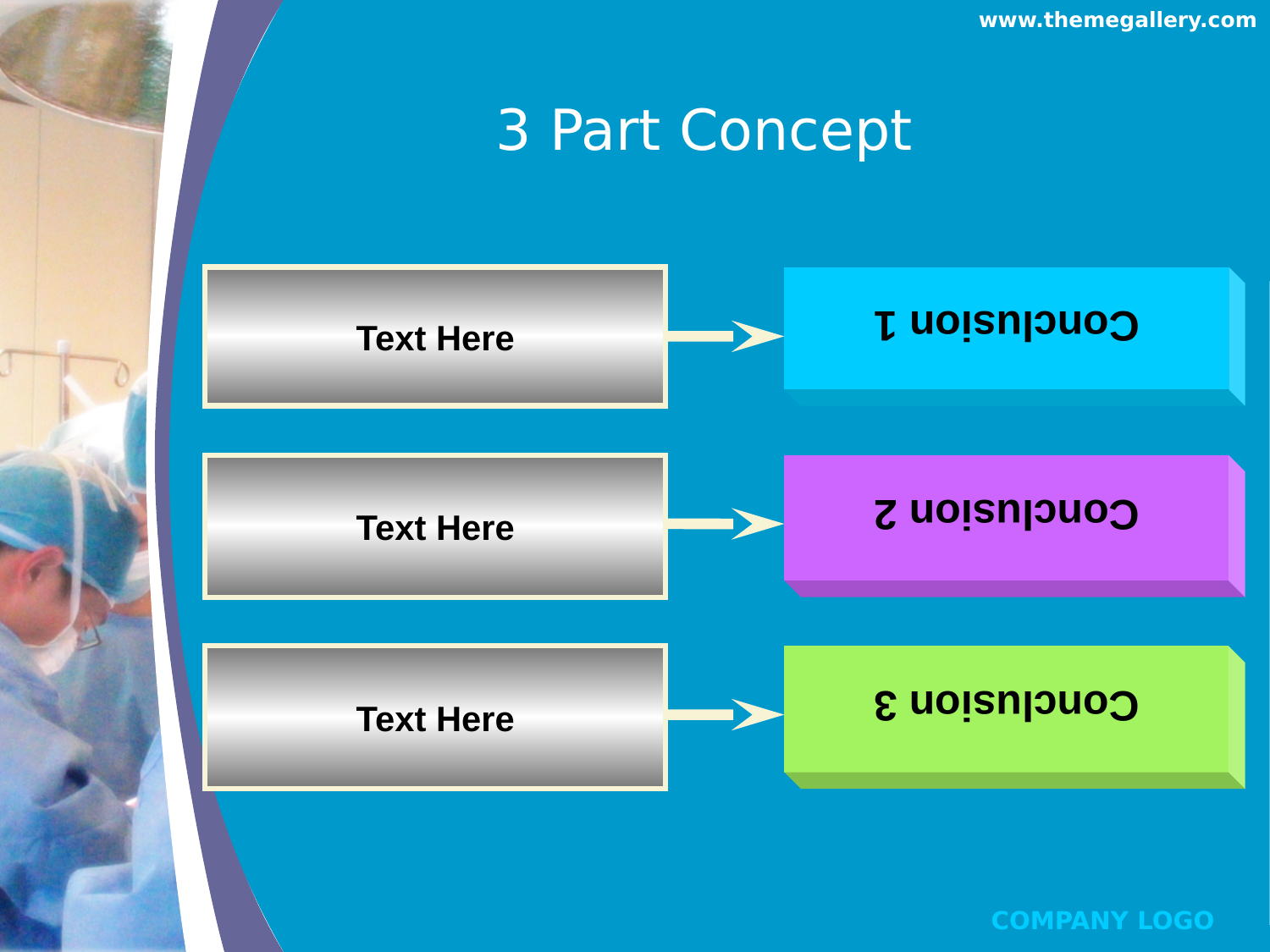

www.themegallery.com
# 3 Part Concept
Conclusion 1
Text Here
Conclusion 2

Text Here
Conclusion 3

Text Here